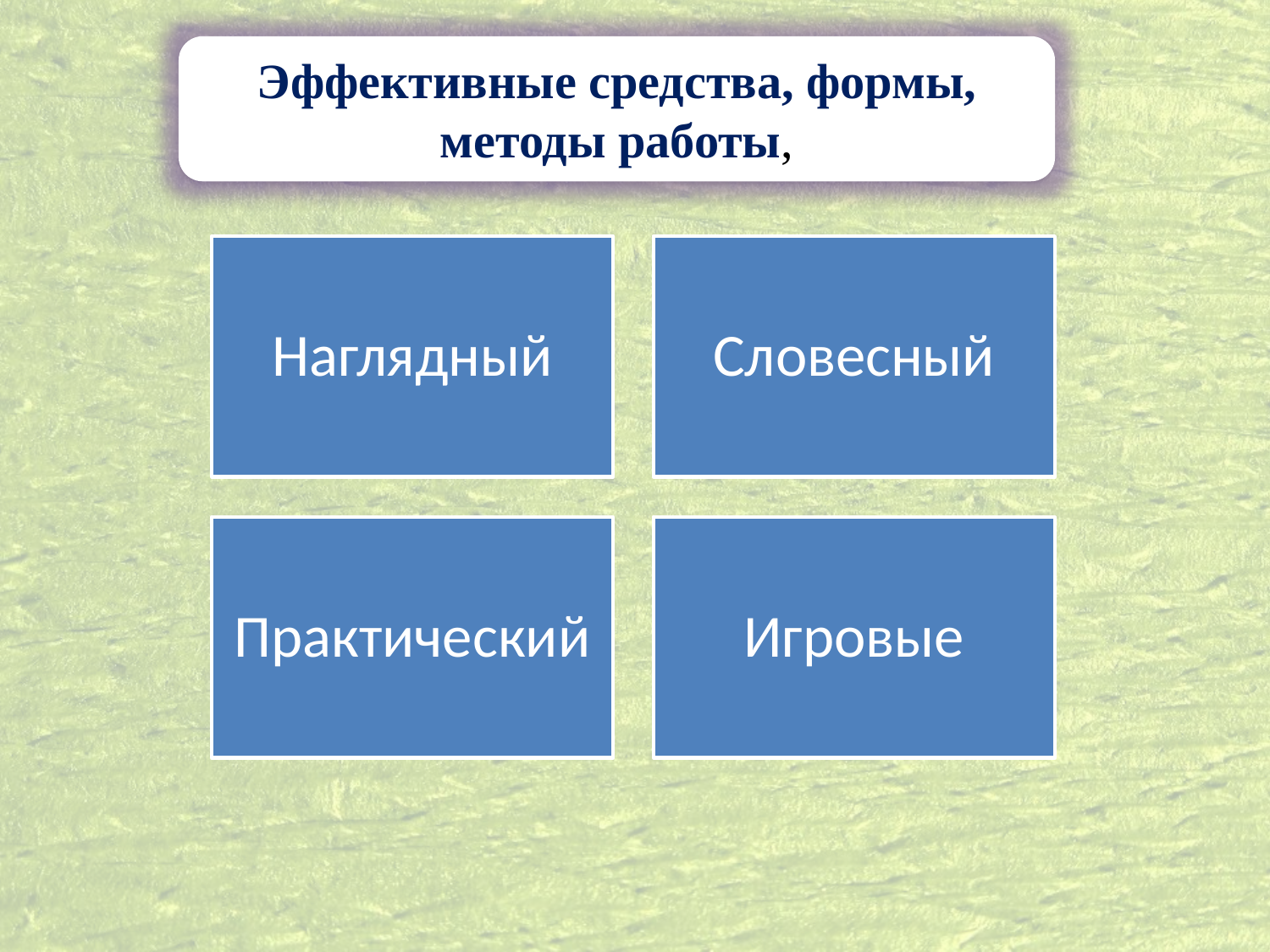

Эффективные средства, формы, методы работы,
Наглядный
Словесный
Практический
Игровые